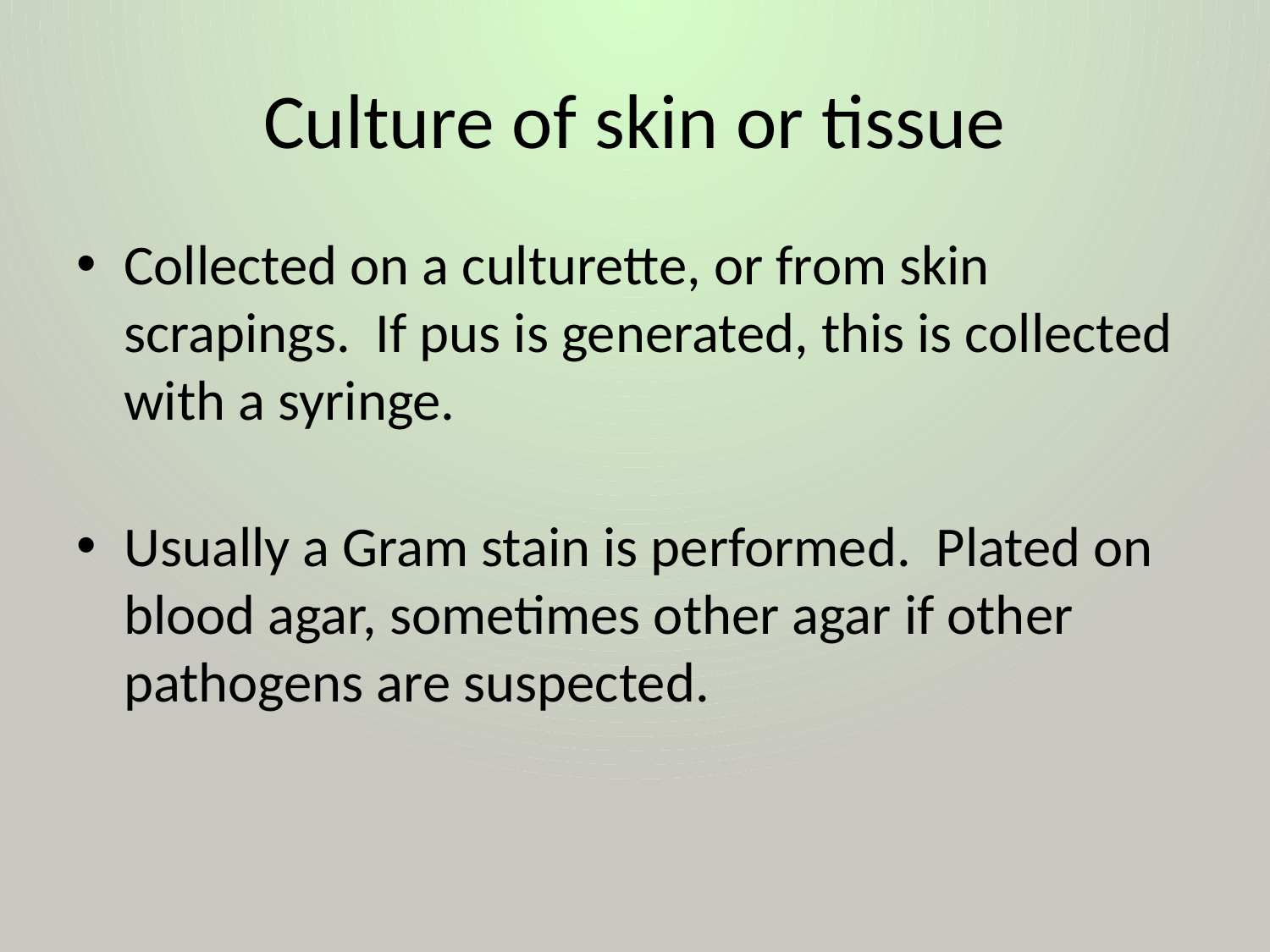

# Culture of skin or tissue
Collected on a culturette, or from skin scrapings.  If pus is generated, this is collected with a syringe.
Usually a Gram stain is performed.  Plated on blood agar, sometimes other agar if other pathogens are suspected.